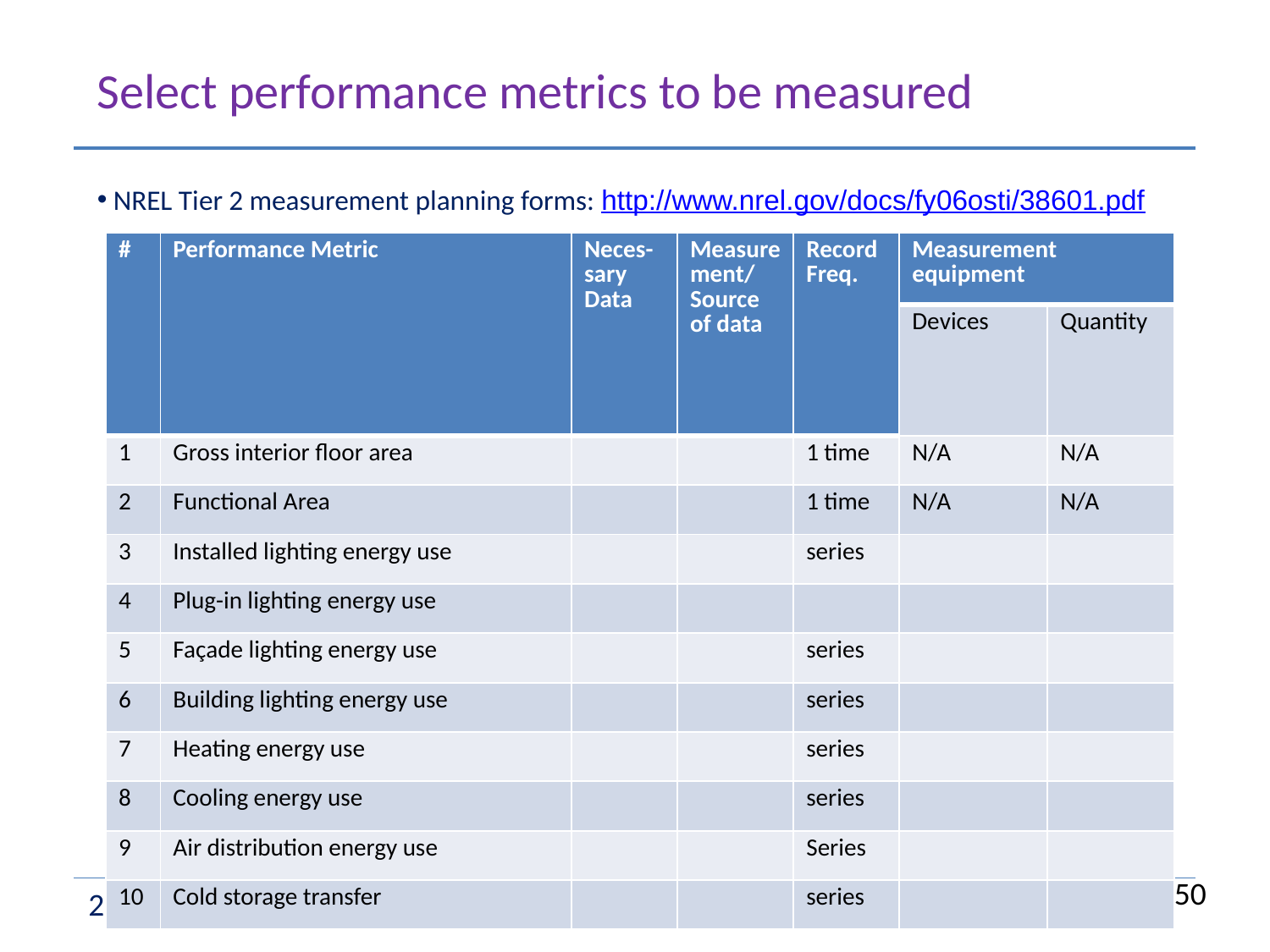

Select performance metrics to be measured
 NREL Tier 2 measurement planning forms: http://www.nrel.gov/docs/fy06osti/38601.pdf
| # | Performance Metric | Neces-sary Data | Measurement/ Source of data | Record Freq. | Measurement equipment |  |
| --- | --- | --- | --- | --- | --- | --- |
|  |  |  |  |  | Devices | Quantity |
| 1 | Gross interior floor area |  |  | 1 time | N/A | N/A |
| 2 | Functional Area |  |  | 1 time | N/A | N/A |
| 3 | Installed lighting energy use |  |  | series |  |  |
| 4 | Plug-in lighting energy use |  |  |  |  |  |
| 5 | Façade lighting energy use |  |  | series |  |  |
| 6 | Building lighting energy use |  |  | series |  |  |
| 7 | Heating energy use |  |  | series |  |  |
| 8 | Cooling energy use |  |  | series |  |  |
| 9 | Air distribution energy use |  |  | Series |  |  |
| 10 | Cold storage transfer |  |  | series |  |  |
Course No. ENRG 50
2. Assessment management